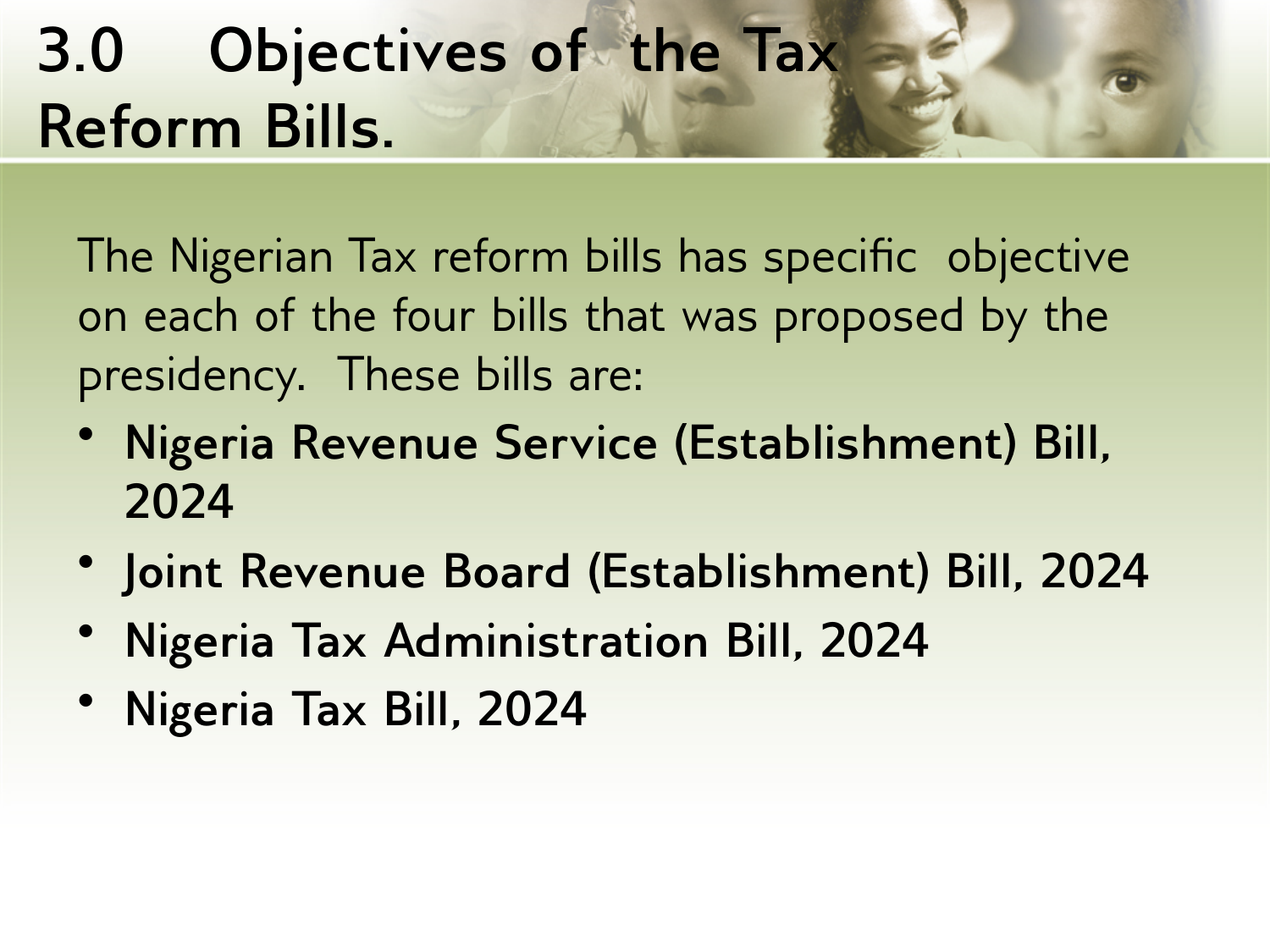

# 3.0    Objectives of  the Tax Reform Bills.
The Nigerian Tax reform bills has specific  objective on each of the four bills that was proposed by the presidency.  These bills are:
Nigeria Revenue Service (Establishment) Bill, 2024
Joint Revenue Board (Establishment) Bill, 2024
Nigeria Tax Administration Bill, 2024
Nigeria Tax Bill, 2024